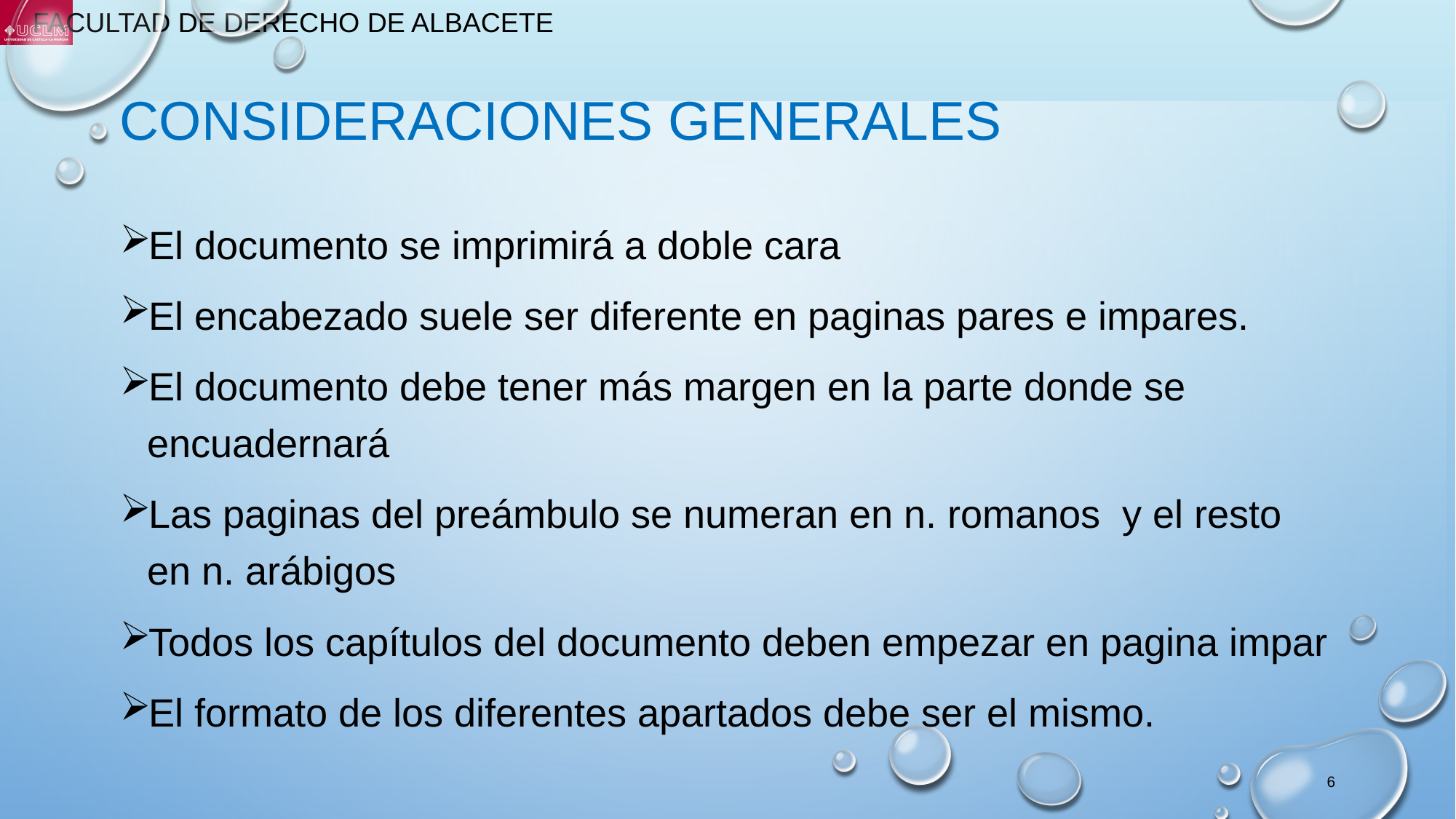

# Consideraciones generales
El documento se imprimirá a doble cara
El encabezado suele ser diferente en paginas pares e impares.
El documento debe tener más margen en la parte donde se encuadernará
Las paginas del preámbulo se numeran en n. romanos  y el resto en n. arábigos
Todos los capítulos del documento deben empezar en pagina impar
El formato de los diferentes apartados debe ser el mismo.

6